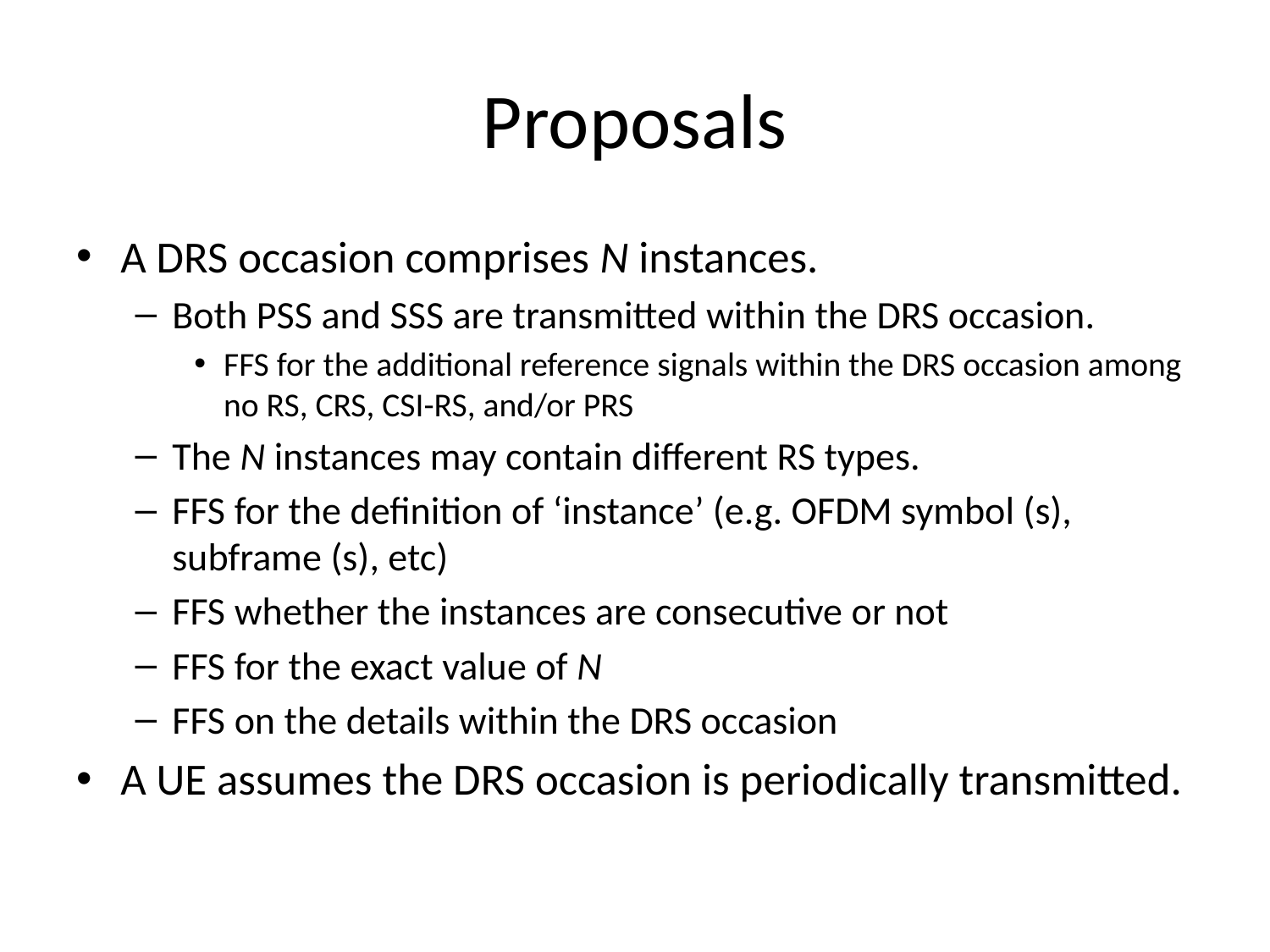

# Proposals
A DRS occasion comprises N instances.
Both PSS and SSS are transmitted within the DRS occasion.
FFS for the additional reference signals within the DRS occasion among no RS, CRS, CSI-RS, and/or PRS
The N instances may contain different RS types.
FFS for the definition of ‘instance’ (e.g. OFDM symbol (s), subframe (s), etc)
FFS whether the instances are consecutive or not
FFS for the exact value of N
FFS on the details within the DRS occasion
A UE assumes the DRS occasion is periodically transmitted.